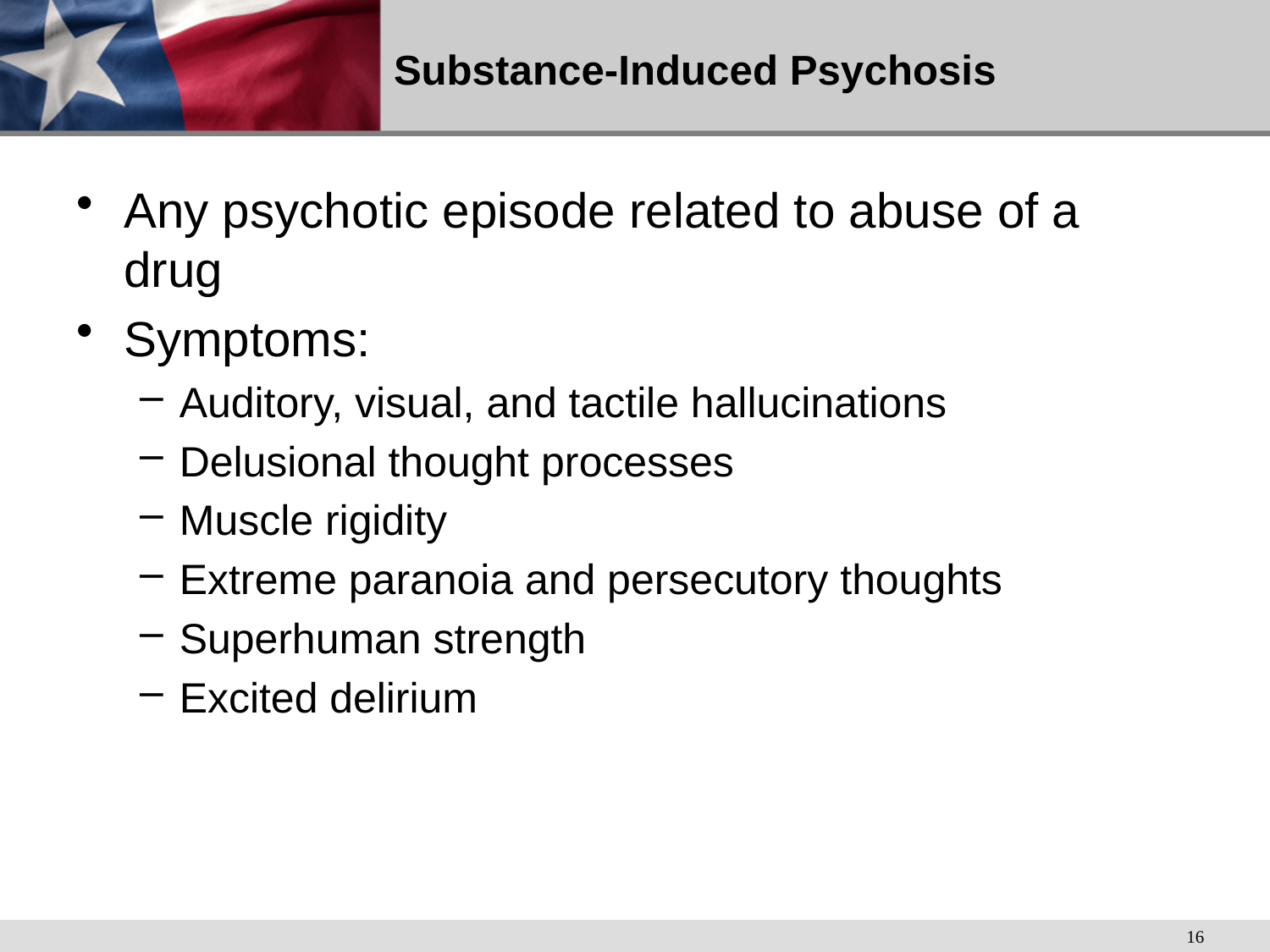

# Substance-Induced Psychosis
Any psychotic episode related to abuse of a drug
Symptoms:
Auditory, visual, and tactile hallucinations
Delusional thought processes
Muscle rigidity
Extreme paranoia and persecutory thoughts
Superhuman strength
Excited delirium
16